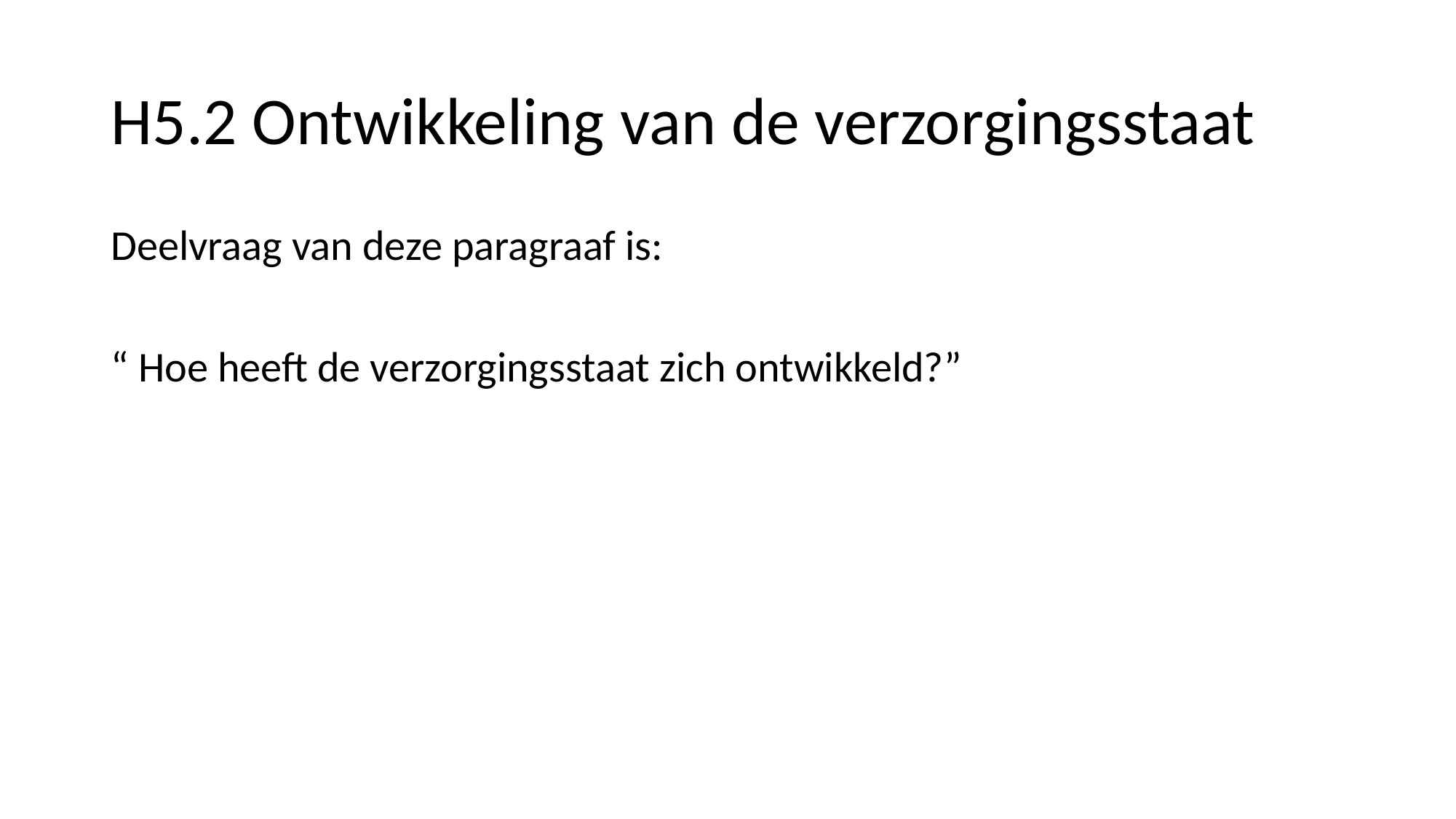

# H5.2 Ontwikkeling van de verzorgingsstaat
Deelvraag van deze paragraaf is:

“ Hoe heeft de verzorgingsstaat zich ontwikkeld?”